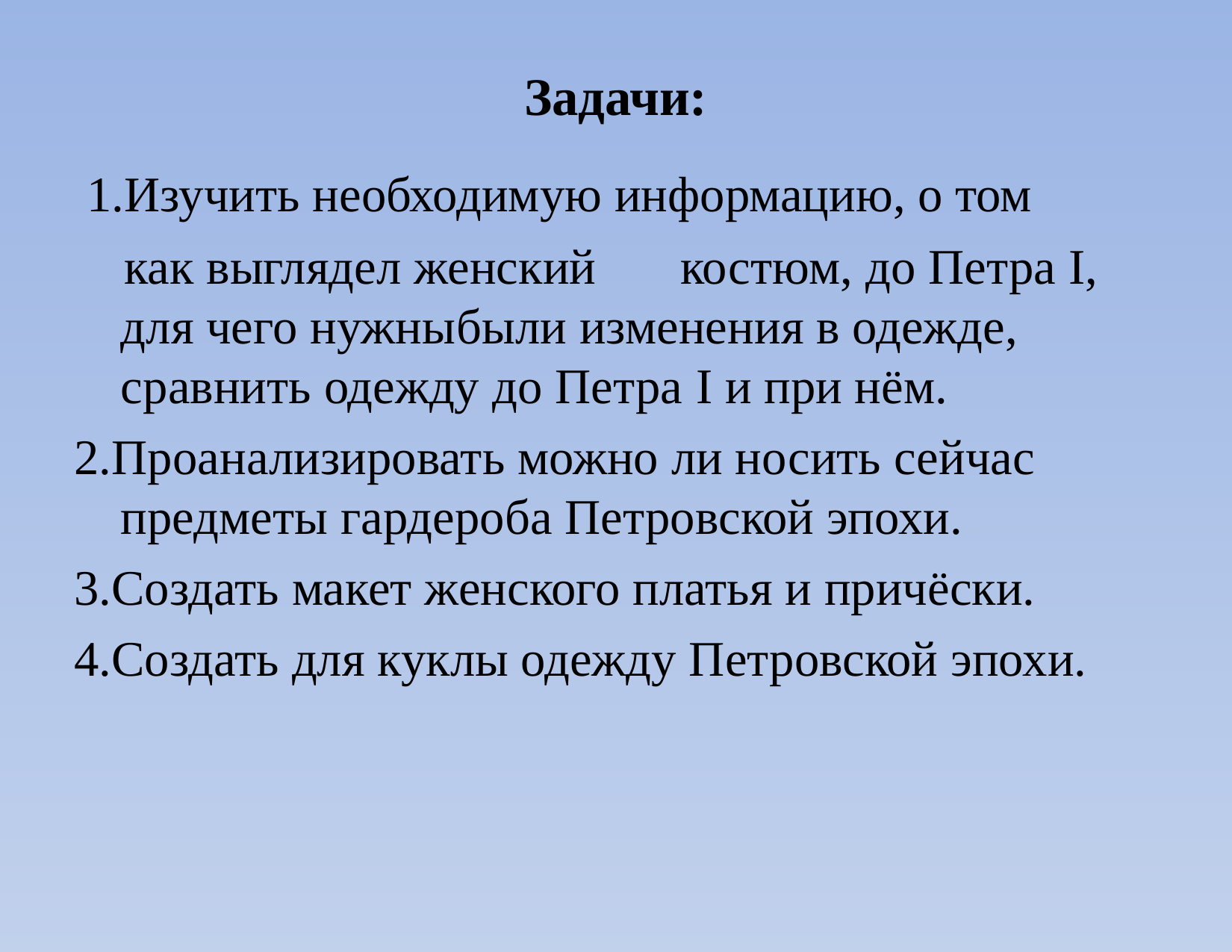

Задачи:
 1.Изучить необходимую информацию, о том
    как выглядел женский	костюм, до Петра I, для чего нужны	были изменения в одежде, сравнить одежду до Петра I и при нём.
2.Проанализировать можно ли носить сейчас предметы гардероба Петровской эпохи.
3.Создать макет женского платья и причёски.
4.Создать для куклы одежду Петровской эпохи.